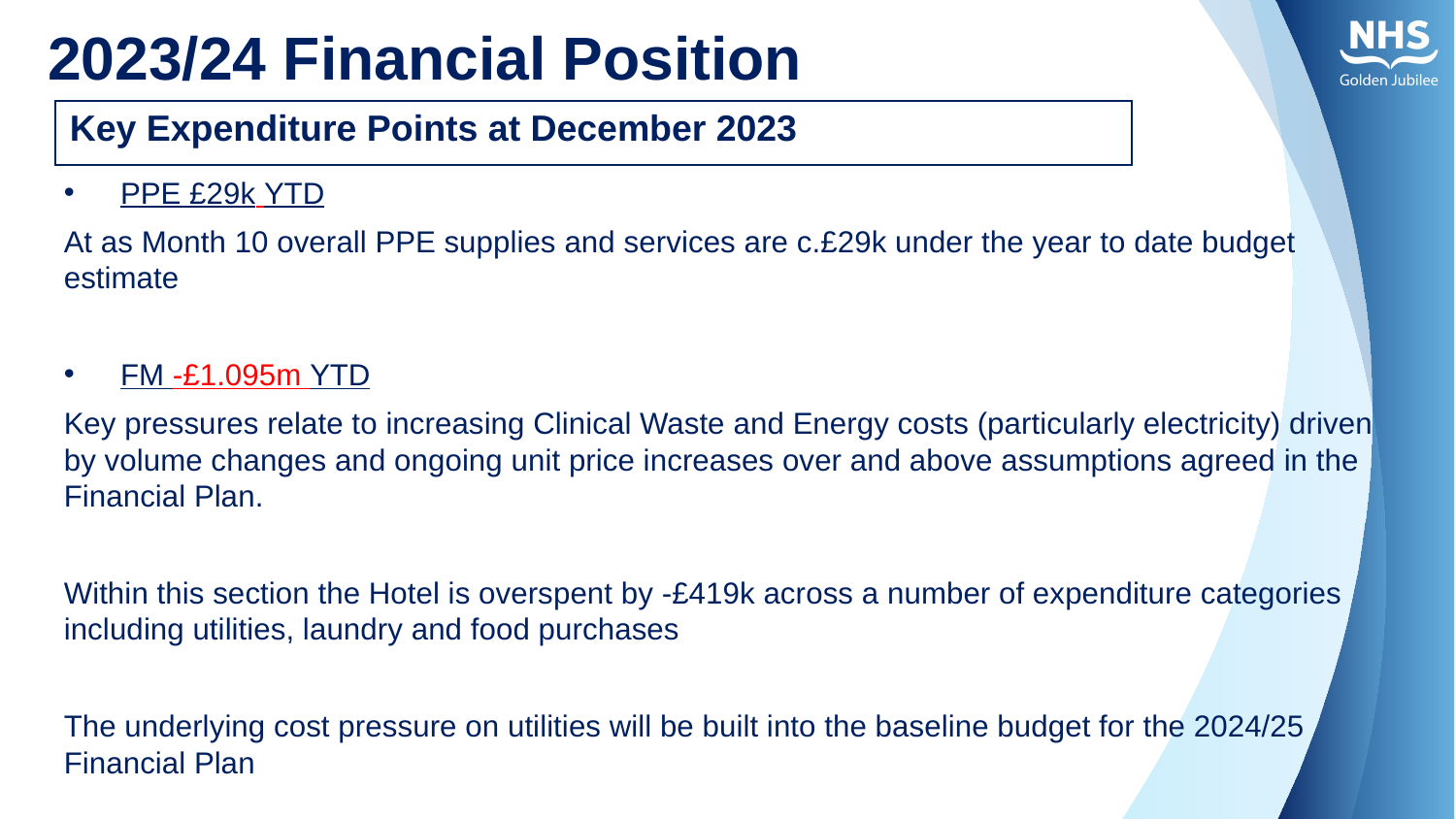

# 2023/24 Financial Position
| Key Expenditure Points at December 2023 |
| --- |
PPE £29k YTD
At as Month 10 overall PPE supplies and services are c.£29k under the year to date budget estimate

FM -£1.095m YTD
Key pressures relate to increasing Clinical Waste and Energy costs (particularly electricity) driven by volume changes and ongoing unit price increases over and above assumptions agreed in the Financial Plan.

Within this section the Hotel is overspent by -£419k across a number of expenditure categories including utilities, laundry and food purchases

The underlying cost pressure on utilities will be built into the baseline budget for the 2024/25 Financial Plan